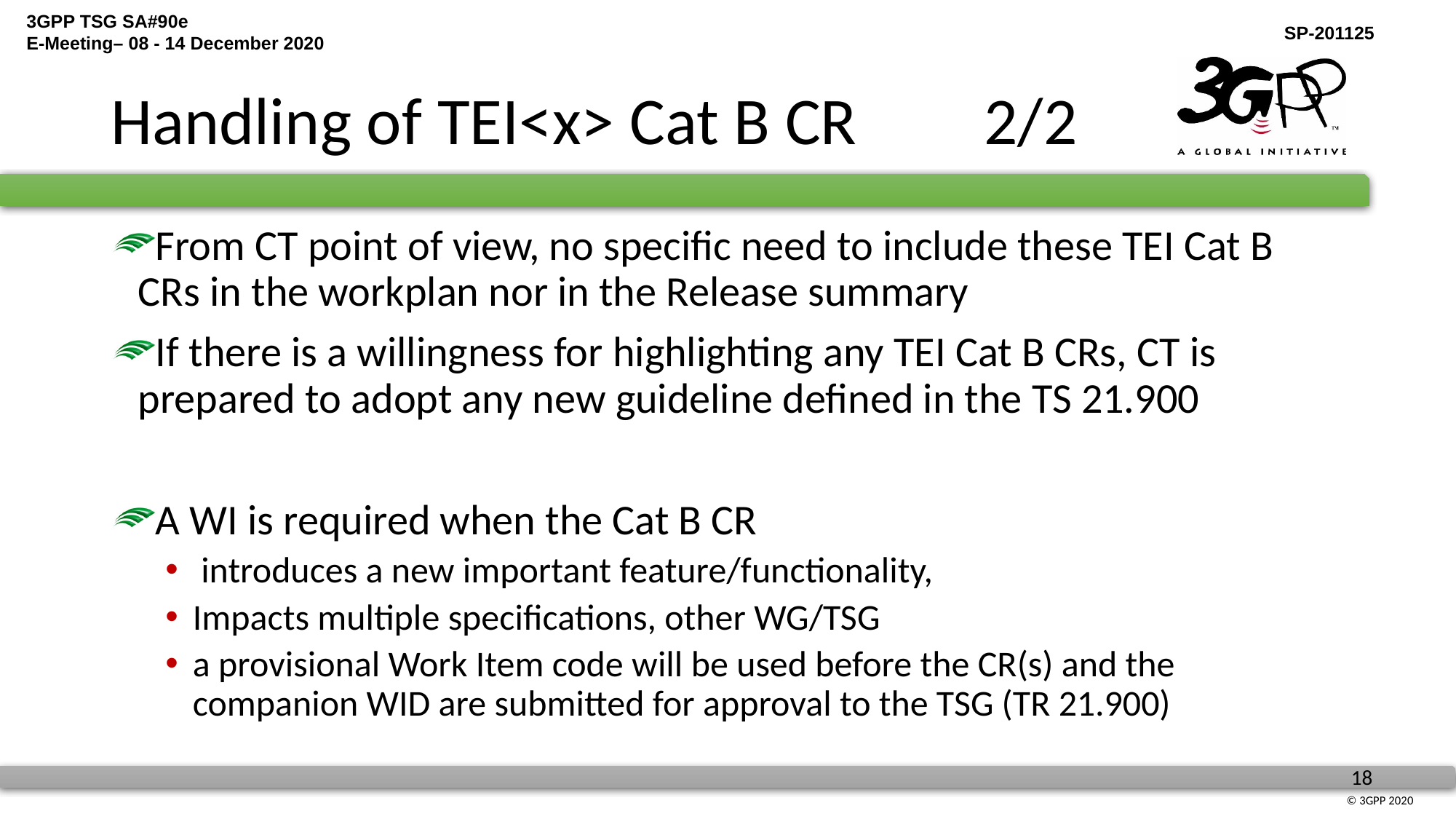

# Handling of TEI<x> Cat B CR		2/2
From CT point of view, no specific need to include these TEI Cat B CRs in the workplan nor in the Release summary
If there is a willingness for highlighting any TEI Cat B CRs, CT is prepared to adopt any new guideline defined in the TS 21.900

A WI is required when the Cat B CR
 introduces a new important feature/functionality,
Impacts multiple specifications, other WG/TSG
a provisional Work Item code will be used before the CR(s) and the companion WID are submitted for approval to the TSG (TR 21.900)